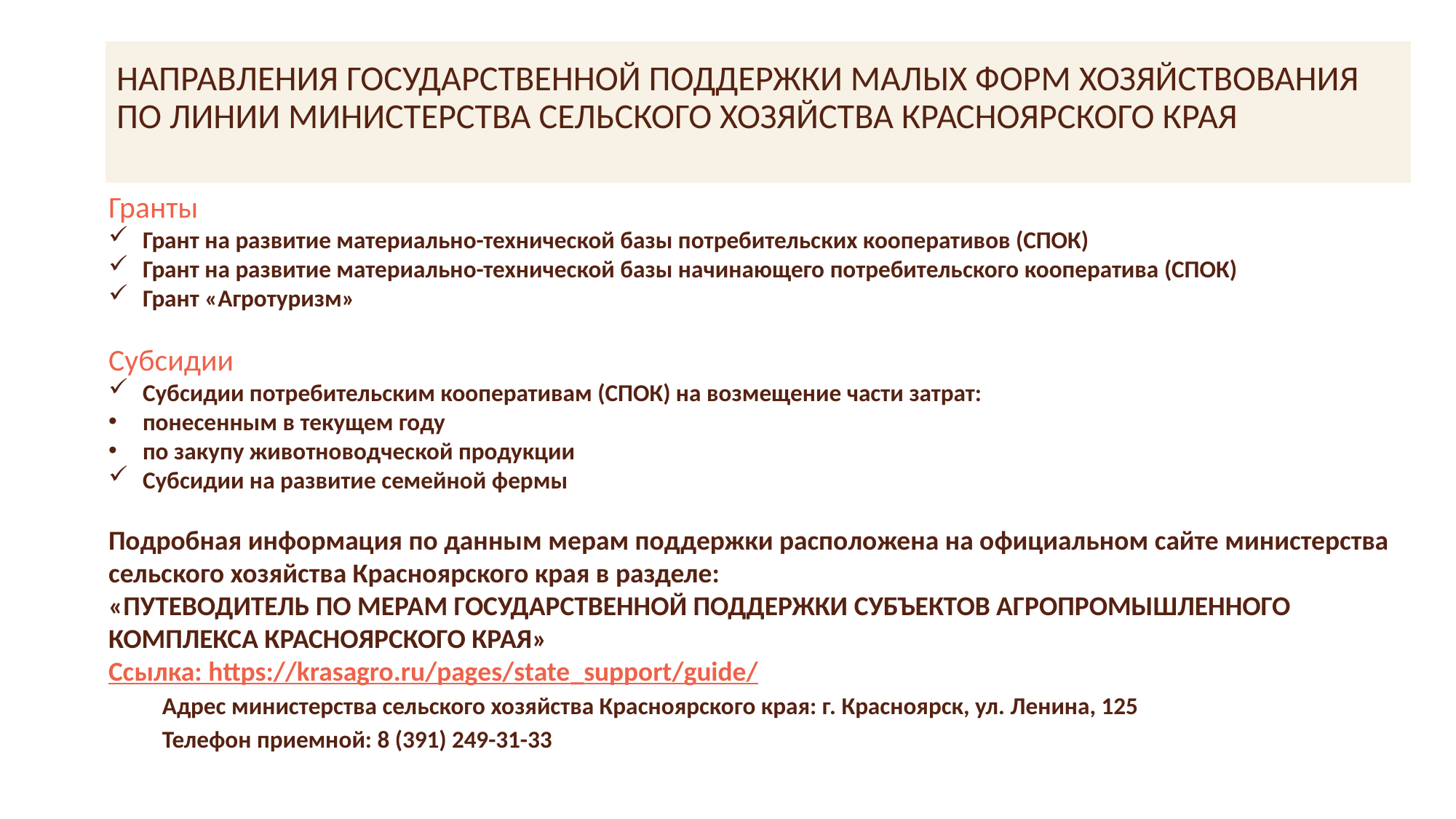

# НАПРАВЛЕНИЯ ГОСУДАРСТВЕННОЙ ПОДДЕРЖКИ МАЛЫХ ФОРМ ХОЗЯЙСТВОВАНИЯ ПО ЛИНИИ МИНИСТЕРСТВА СЕЛЬСКОГО ХОЗЯЙСТВА КРАСНОЯРСКОГО КРАЯ
Гранты
Грант на развитие материально-технической базы потребительских кооперативов (СПОК)
Грант на развитие материально-технической базы начинающего потребительского кооператива (СПОК)
Грант «Агротуризм»

Субсидии
Субсидии потребительским кооперативам (СПОК) на возмещение части затрат:
понесенным в текущем году
по закупу животноводческой продукции
Субсидии на развитие семейной фермы

Подробная информация по данным мерам поддержки расположена на официальном сайте министерства сельского хозяйства Красноярского края в разделе:
«ПУТЕВОДИТЕЛЬ ПО МЕРАМ ГОСУДАРСТВЕННОЙ ПОДДЕРЖКИ СУБЪЕКТОВ АГРОПРОМЫШЛЕННОГО КОМПЛЕКСА КРАСНОЯРСКОГО КРАЯ»
Ссылка: https://krasagro.ru/pages/state_support/guide/
Адрес министерства сельского хозяйства Красноярского края: г. Красноярск, ул. Ленина, 125
Телефон приемной: 8 (391) 249-31-33